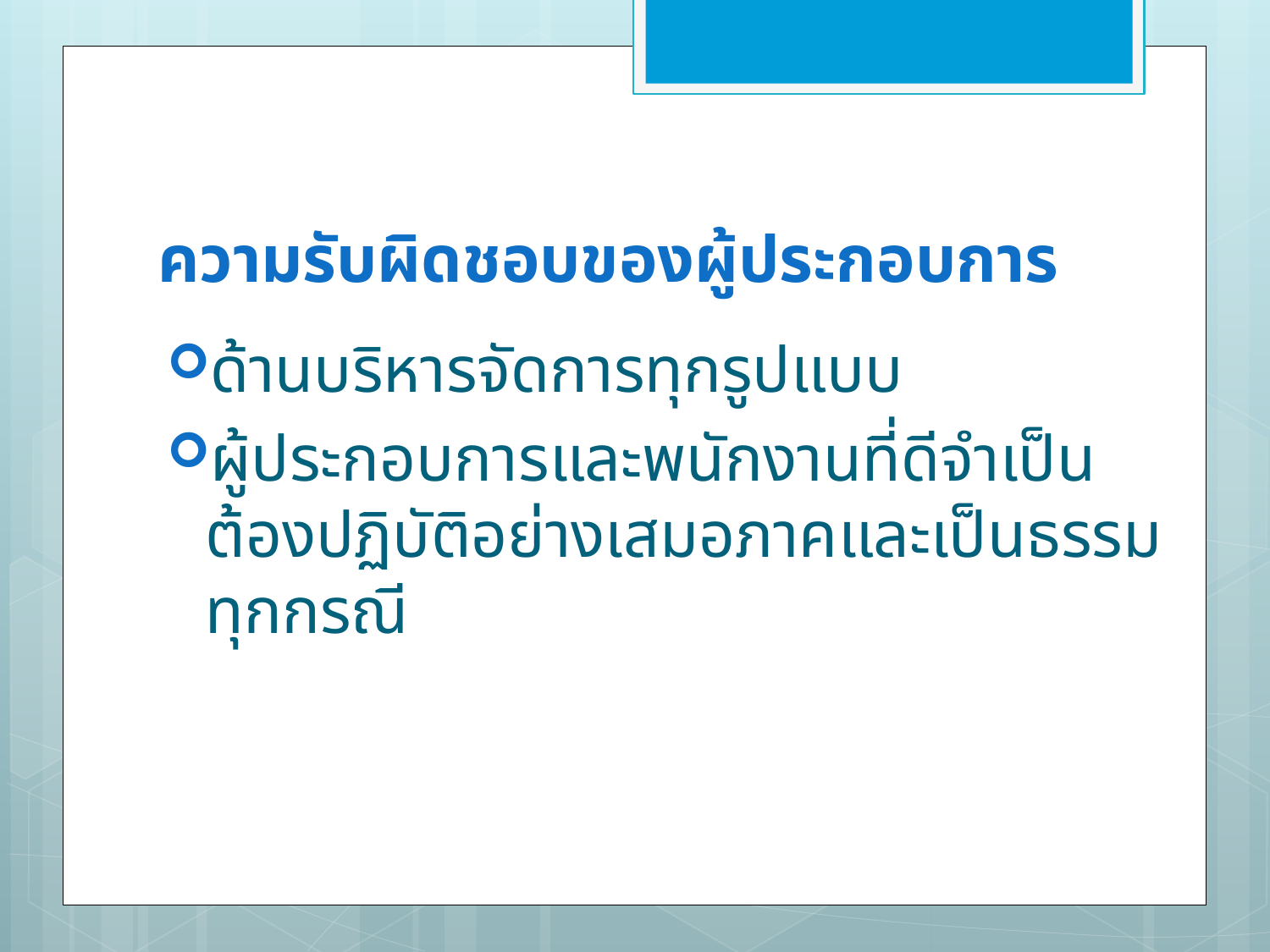

# ความรับผิดชอบของผู้ประกอบการ
ด้านบริหารจัดการทุกรูปแบบ
ผู้ประกอบการและพนักงานที่ดีจำเป็นต้องปฏิบัติอย่างเสมอภาคและเป็นธรรมทุกกรณี